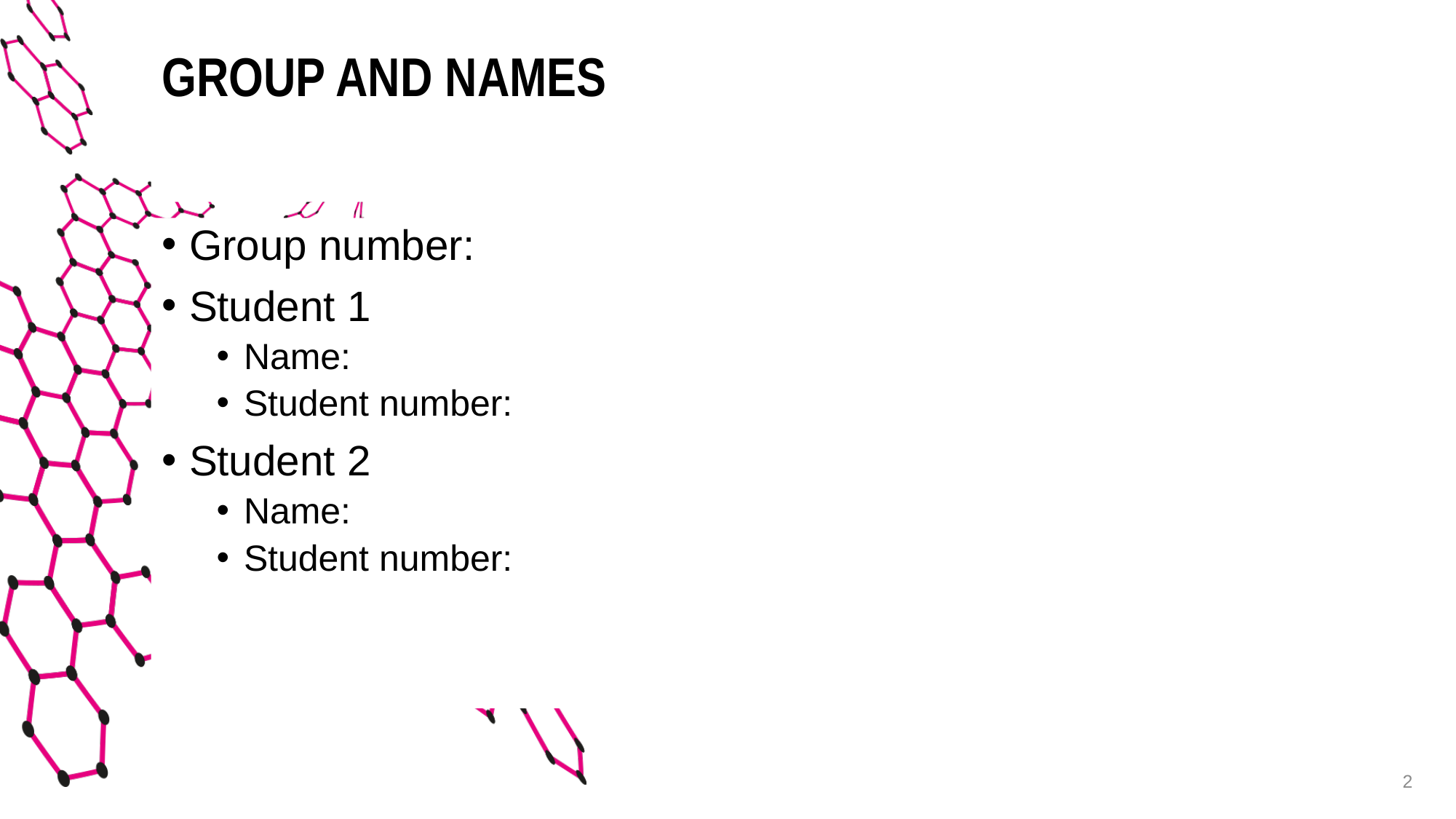

# Group and Names
Group number:
Student 1
Name:
Student number:
Student 2
Name:
Student number:
2